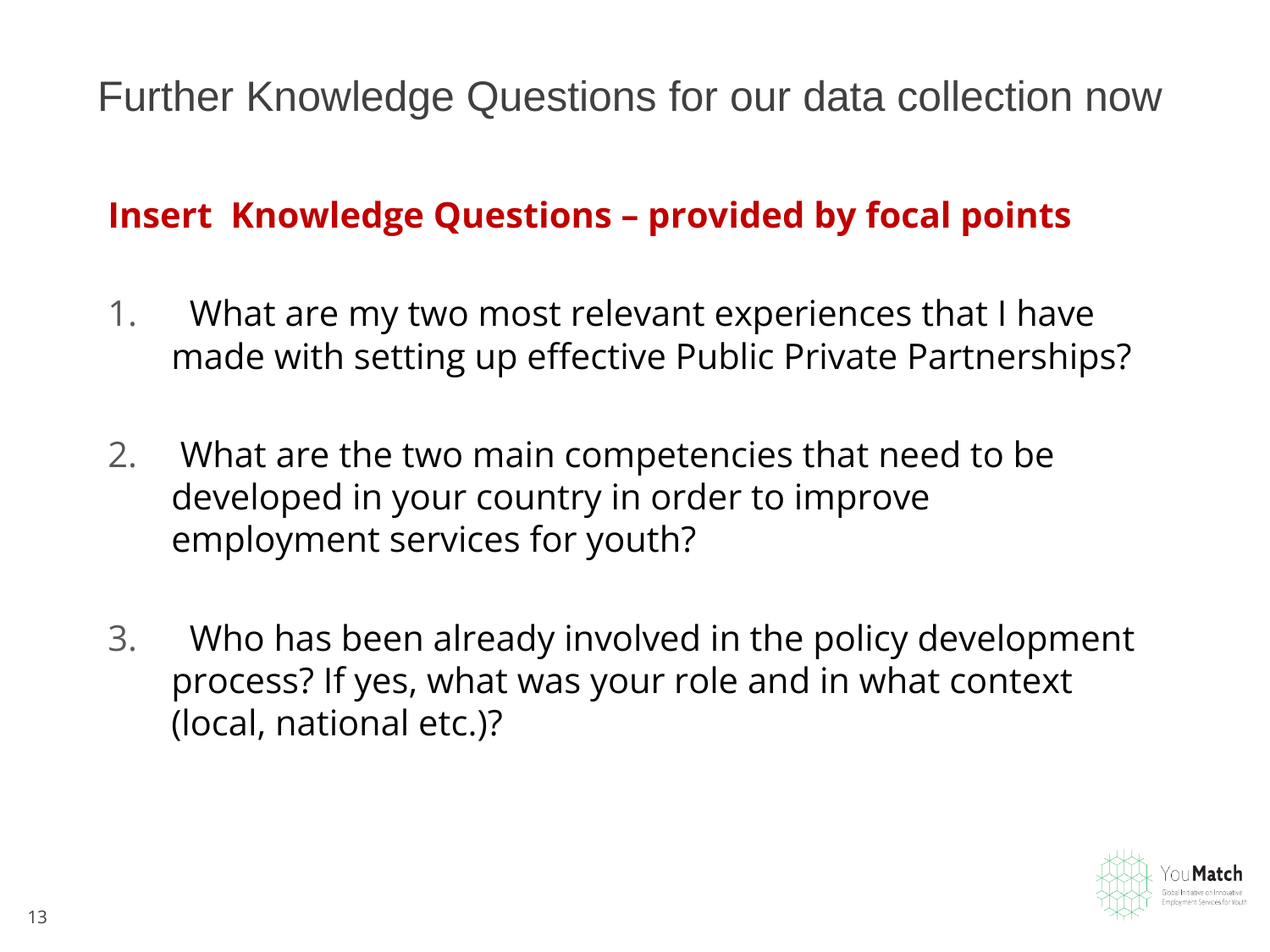

# Further Knowledge Questions for our data collection now
Insert  Knowledge Questions – provided by focal points

  What are my two most relevant experiences that I have made with setting up effective Public Private Partnerships?

 What are the two main competencies that need to be developed in your country in order to improve employment services for youth?

  Who has been already involved in the policy development process? If yes, what was your role and in what context (local, national etc.)?

13